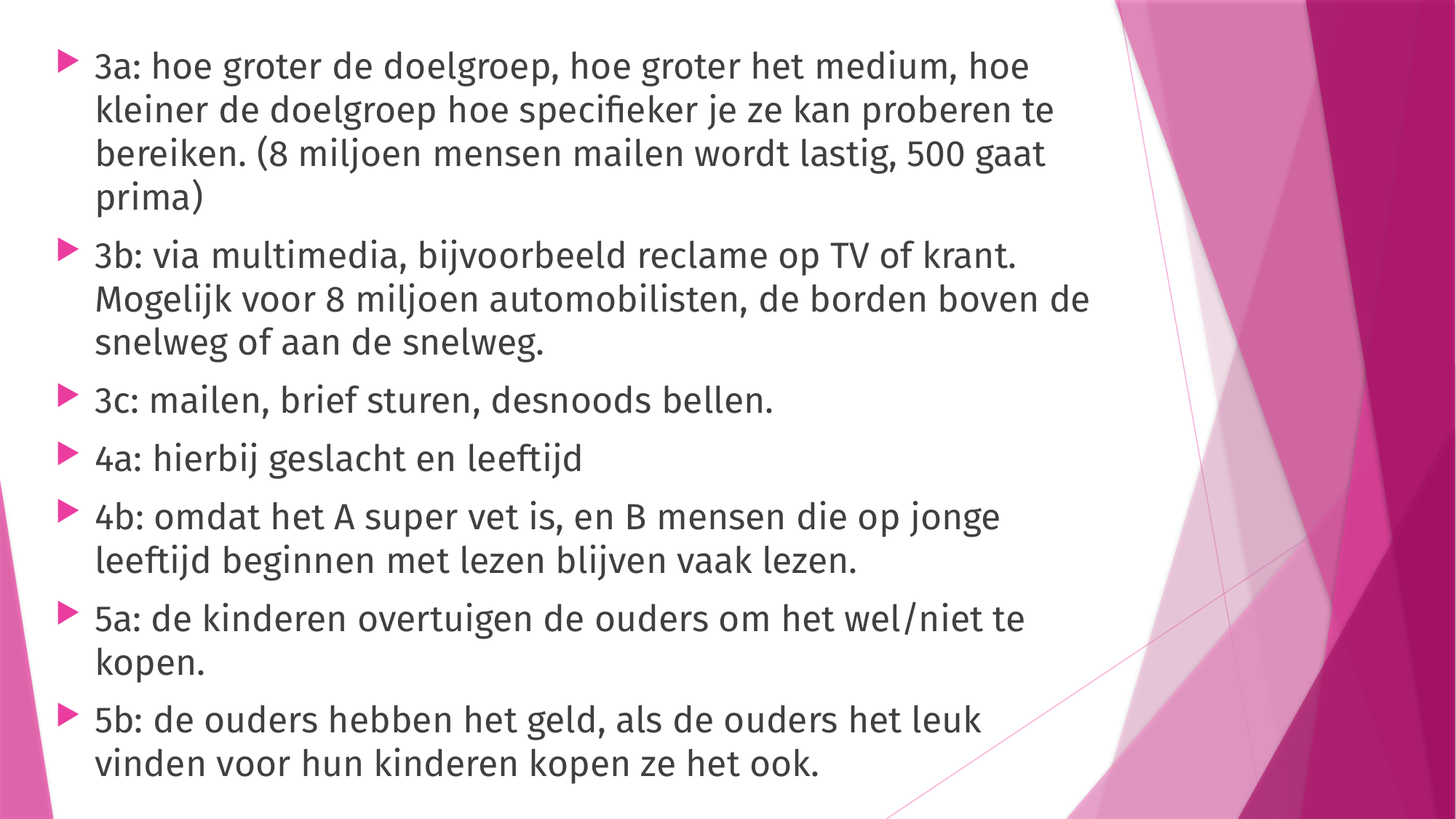

3a: hoe groter de doelgroep, hoe groter het medium, hoe kleiner de doelgroep hoe specifieker je ze kan proberen te bereiken. (8 miljoen mensen mailen wordt lastig, 500 gaat prima)
3b: via multimedia, bijvoorbeeld reclame op TV of krant. Mogelijk voor 8 miljoen automobilisten, de borden boven de snelweg of aan de snelweg.
3c: mailen, brief sturen, desnoods bellen.
4a: hierbij geslacht en leeftijd
4b: omdat het A super vet is, en B mensen die op jonge leeftijd beginnen met lezen blijven vaak lezen.
5a: de kinderen overtuigen de ouders om het wel/niet te kopen.
5b: de ouders hebben het geld, als de ouders het leuk vinden voor hun kinderen kopen ze het ook.